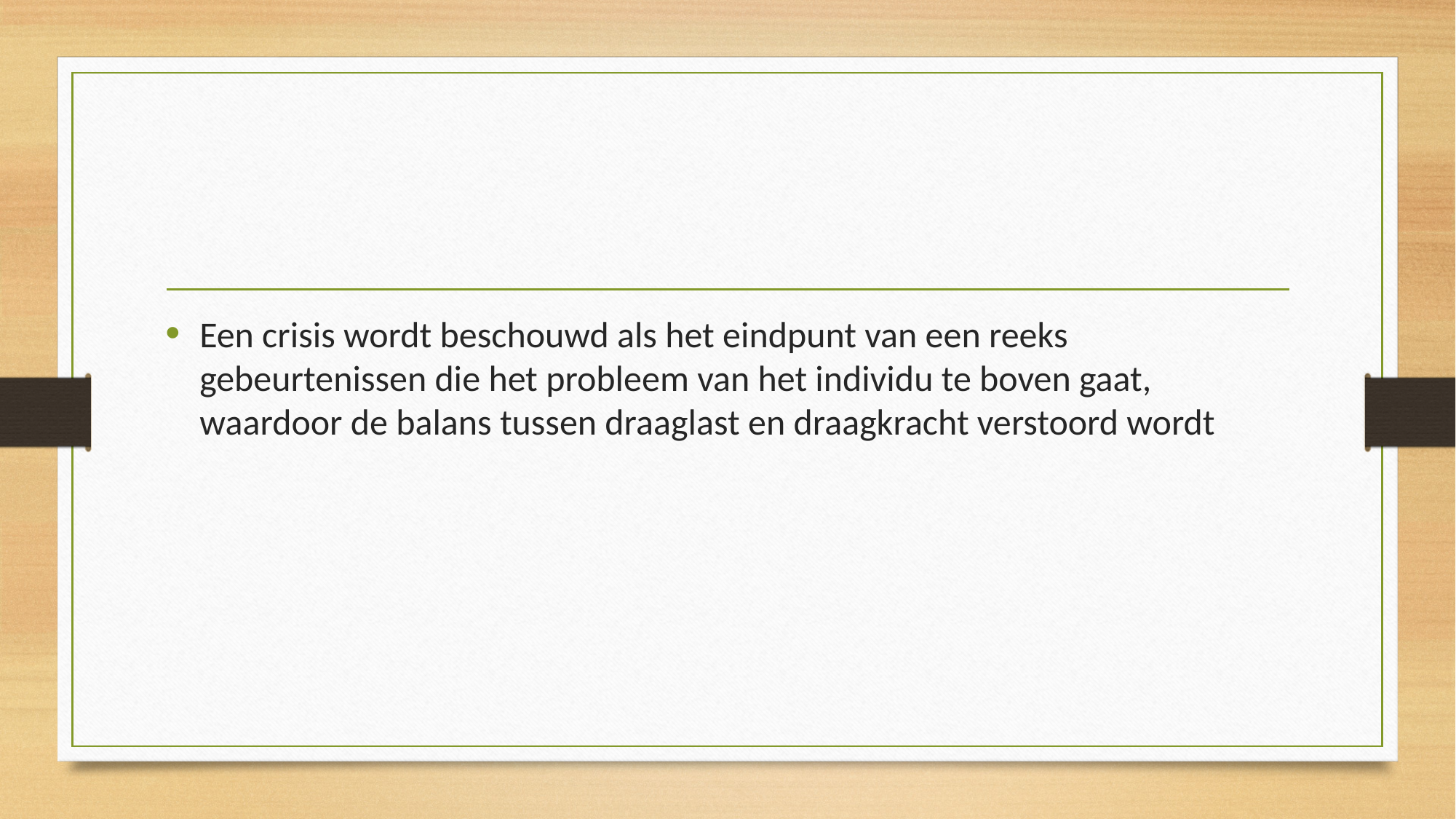

#
Een crisis wordt beschouwd als het eindpunt van een reeks gebeurtenissen die het probleem van het individu te boven gaat, waardoor de balans tussen draaglast en draagkracht verstoord wordt